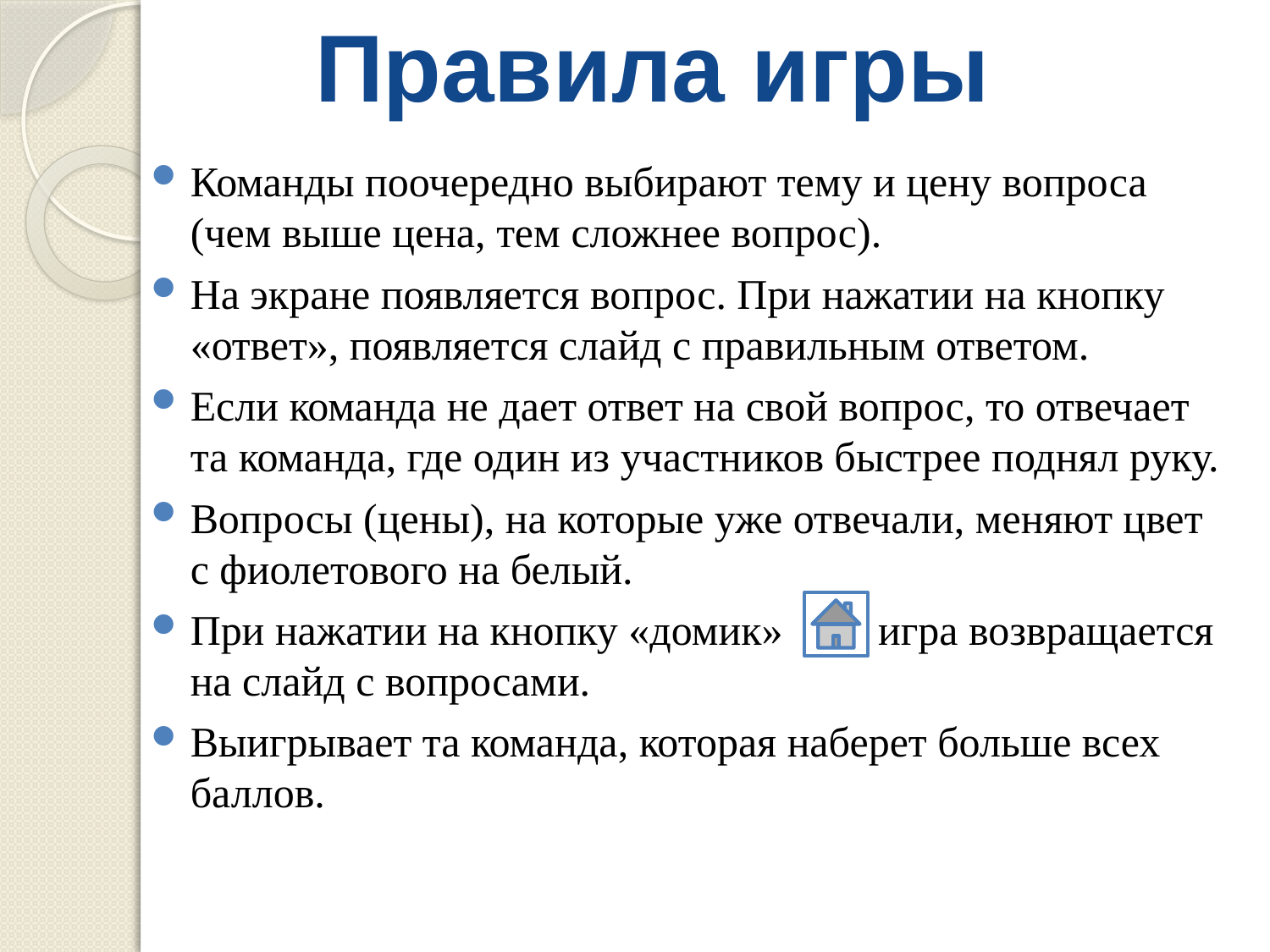

# Правила игры
Команды поочередно выбирают тему и цену вопроса (чем выше цена, тем сложнее вопрос).
На экране появляется вопрос. При нажатии на кнопку «ответ», появляется слайд с правильным ответом.
Если команда не дает ответ на свой вопрос, то отвечает та команда, где один из участников быстрее поднял руку.
Вопросы (цены), на которые уже отвечали, меняют цвет с фиолетового на белый.
При нажатии на кнопку «домик»         игра возвращается на слайд с вопросами.
Выигрывает та команда, которая наберет больше всех баллов.